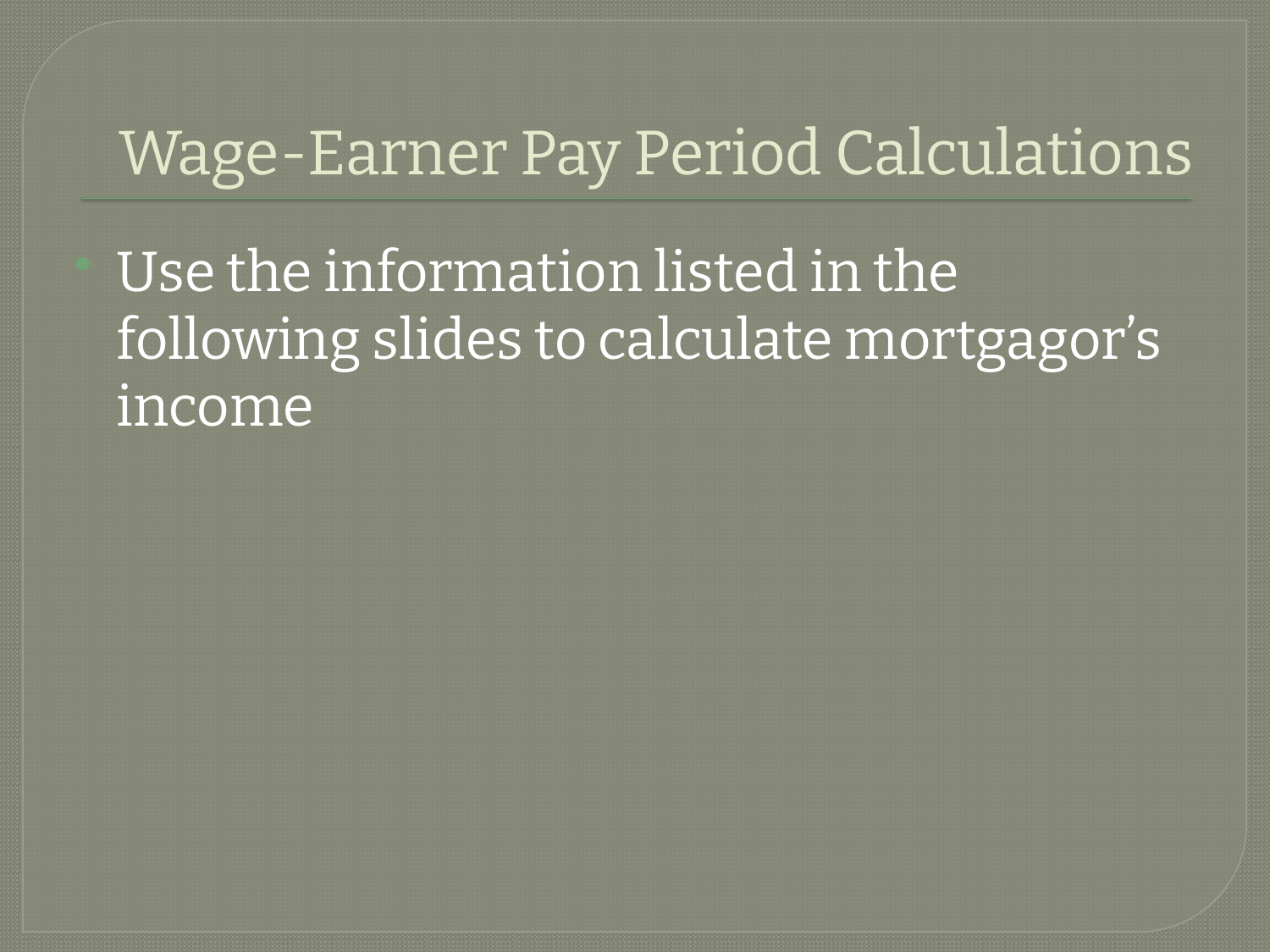

# Wage-Earner Pay Period Calculations
Use the information listed in the following slides to calculate mortgagor’s income